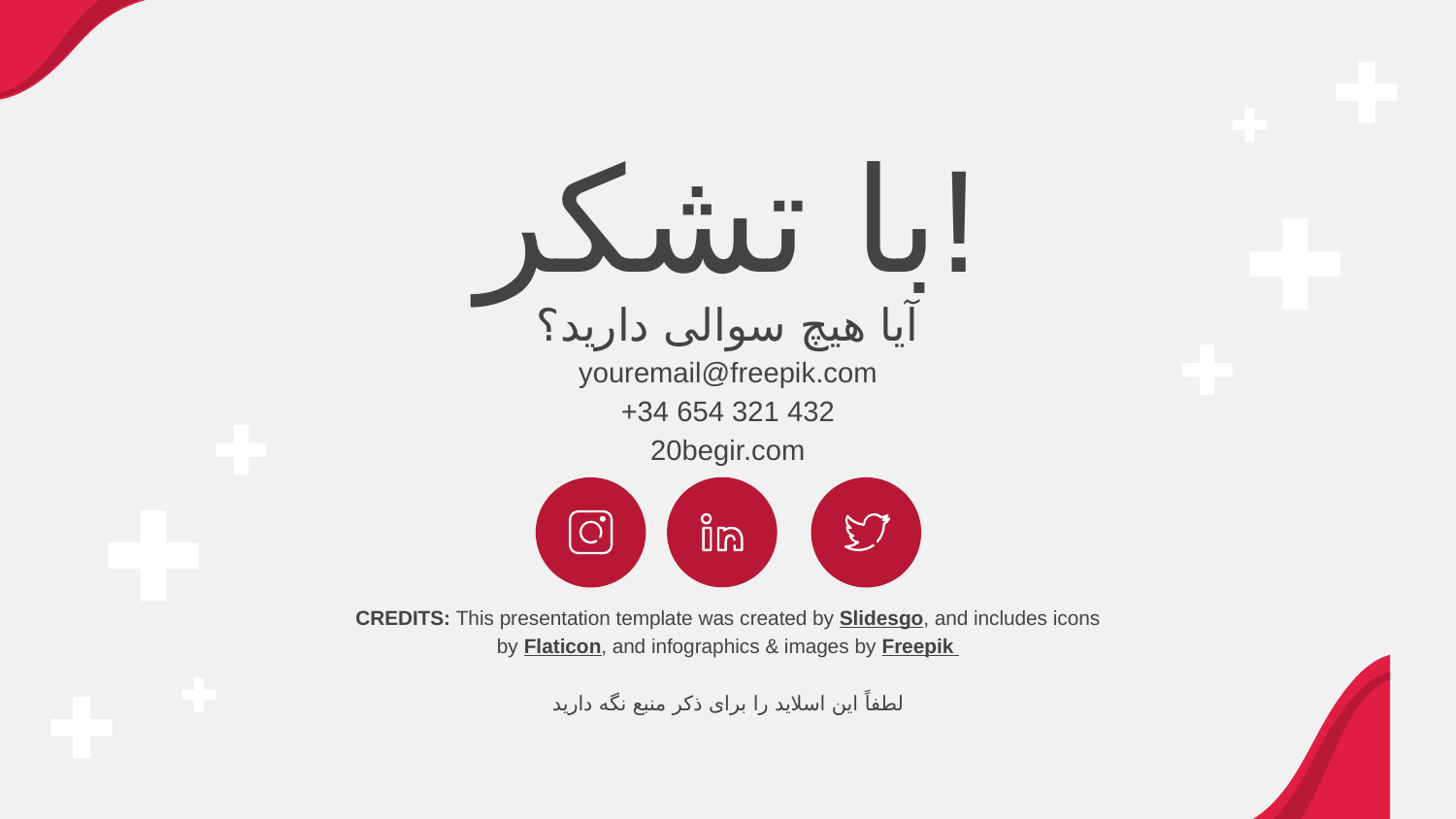

# با تشکر!
آیا هیچ سوالی دارید؟
youremail@freepik.com
+34 654 321 432
20begir.com

لطفاً این اسلاید را برای ذکر منبع نگه دارید